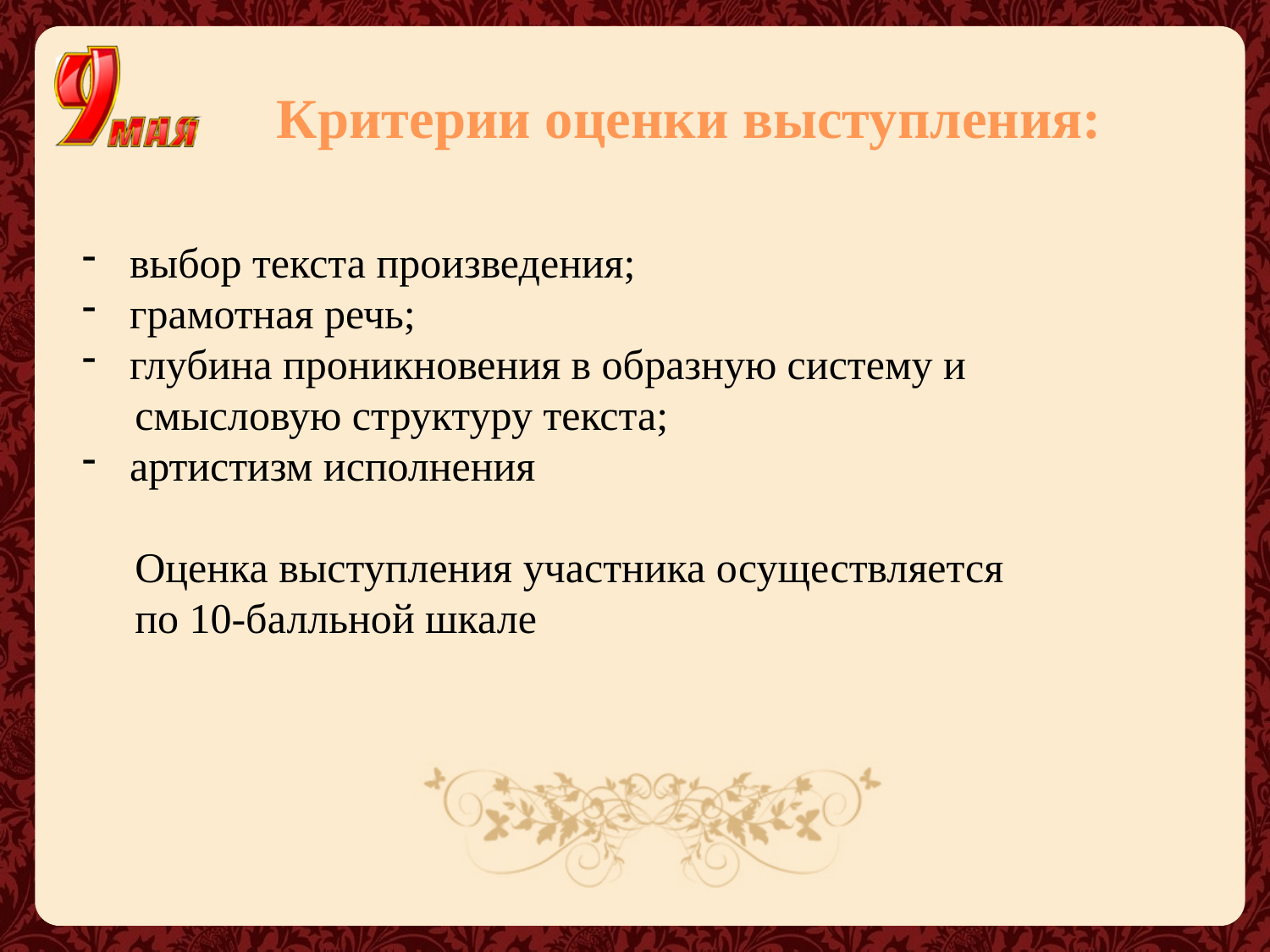

Критерии оценки выступления:

выбор текста произведения;
грамотная речь;
глубина проникновения в образную систему и
     смысловую структуру текста;
артистизм исполнения

     Оценка выступления участника осуществляется
     по 10-балльной шкале